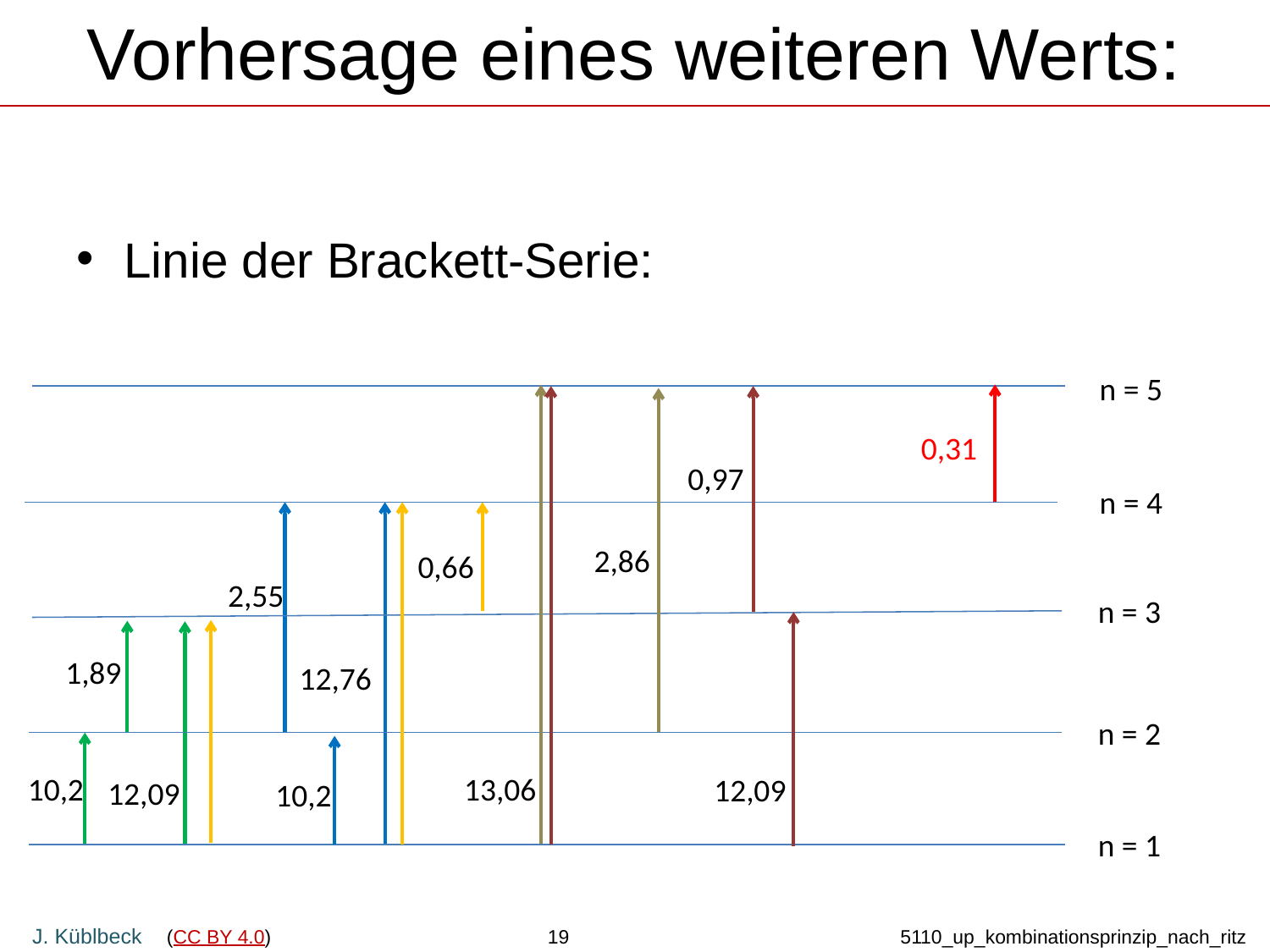

# Vorhersage eines weiteren Werts:
Linie der Brackett-Serie:
n = 5
0,31
0,97
n = 4
2,86
0,66
2,55
n = 3
1,89
12,76
n = 2
10,2
13,06
12,09
12,09
10,2
n = 1